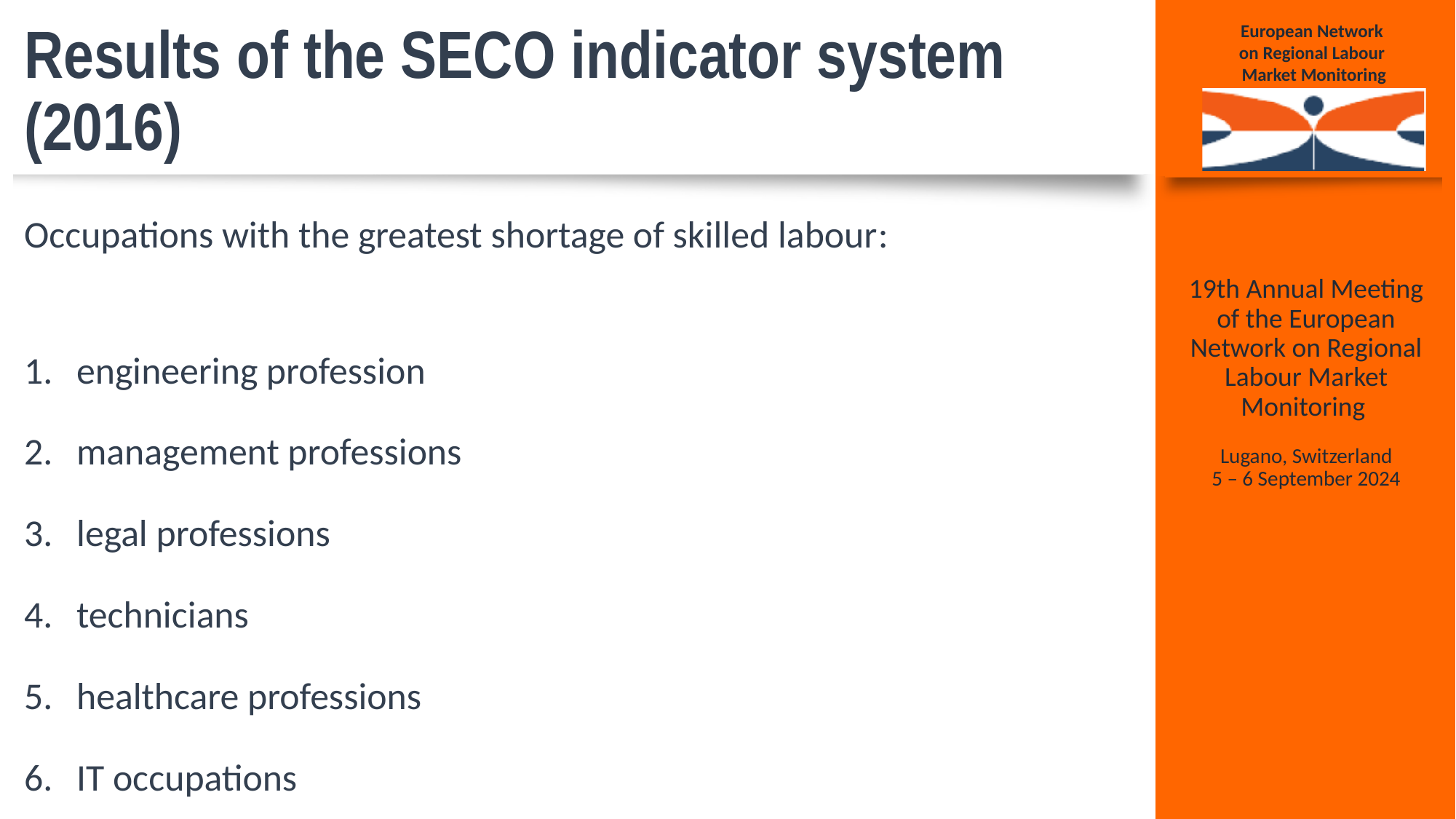

# Results of the SECO indicator system (2016)
Occupations with the greatest shortage of skilled labour:

engineering profession
management professions
legal professions
technicians
healthcare professions
IT occupations